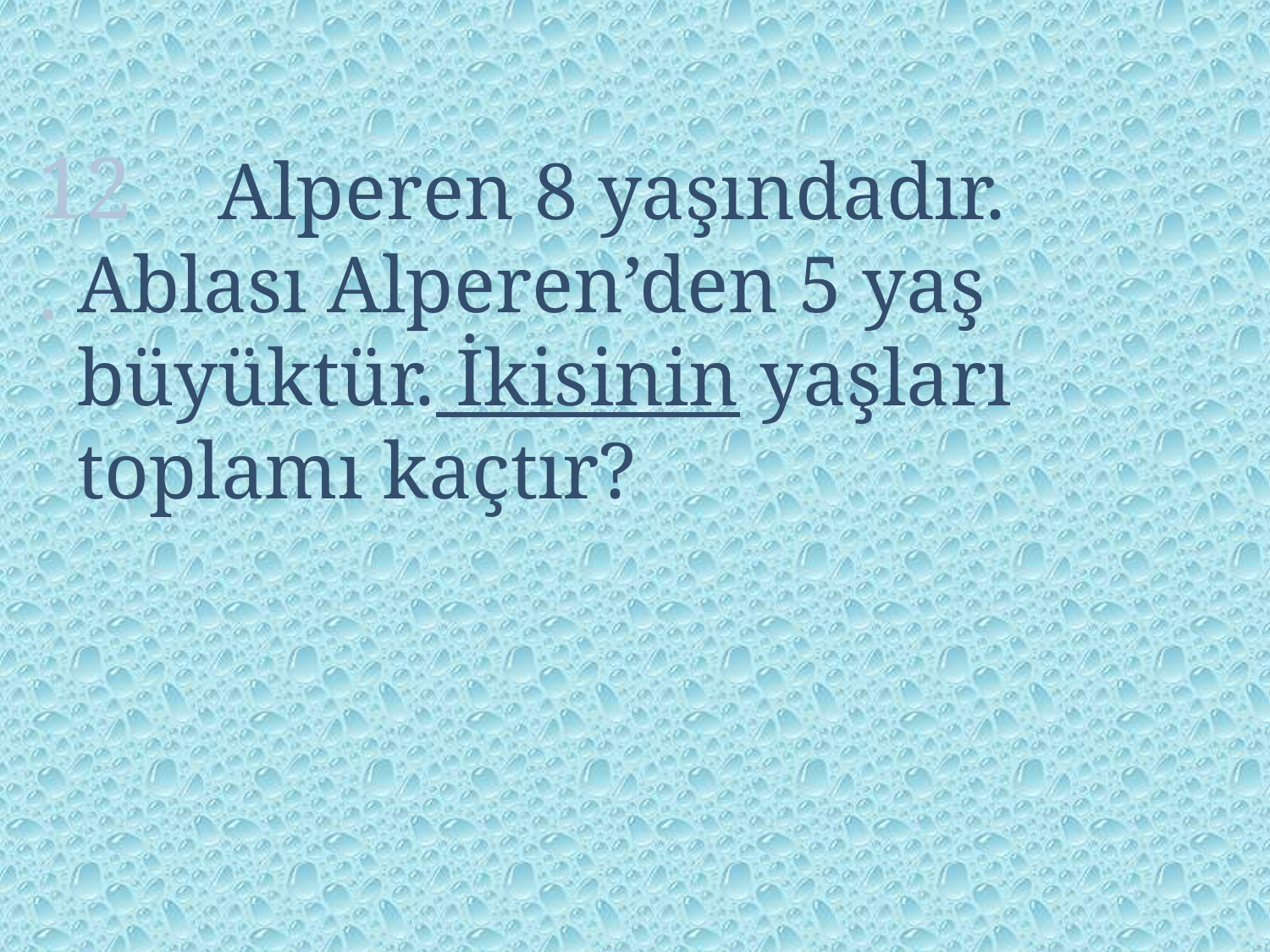

12.
       Alperen 8 yaşındadır. Ablası Alperen’den 5 yaş büyüktür. İkisinin yaşları toplamı kaçtır?